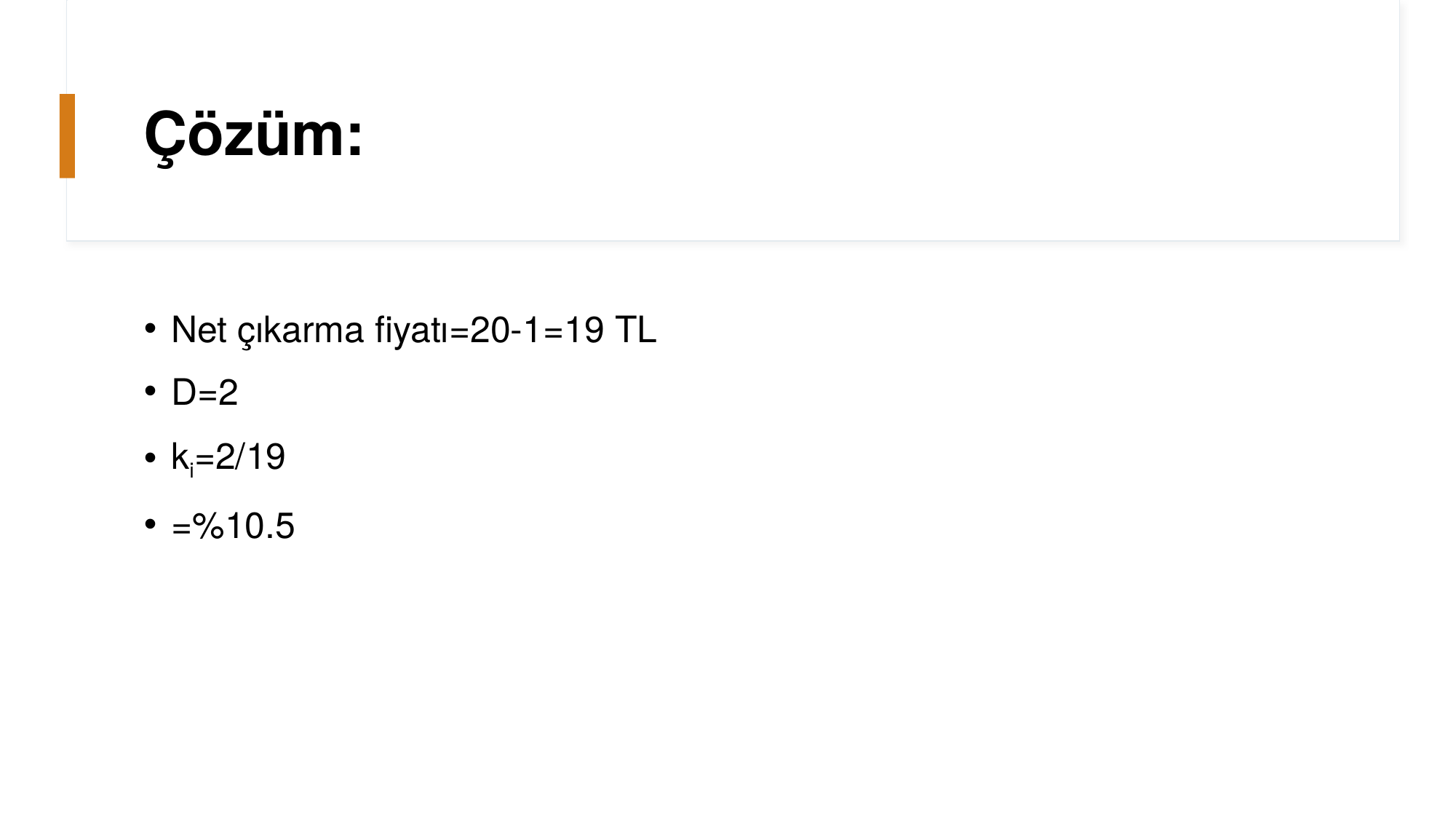

# Çözüm:
Net çıkarma fiyatı=20-1=19 TL
D=2
ki=2/19
=%10.5